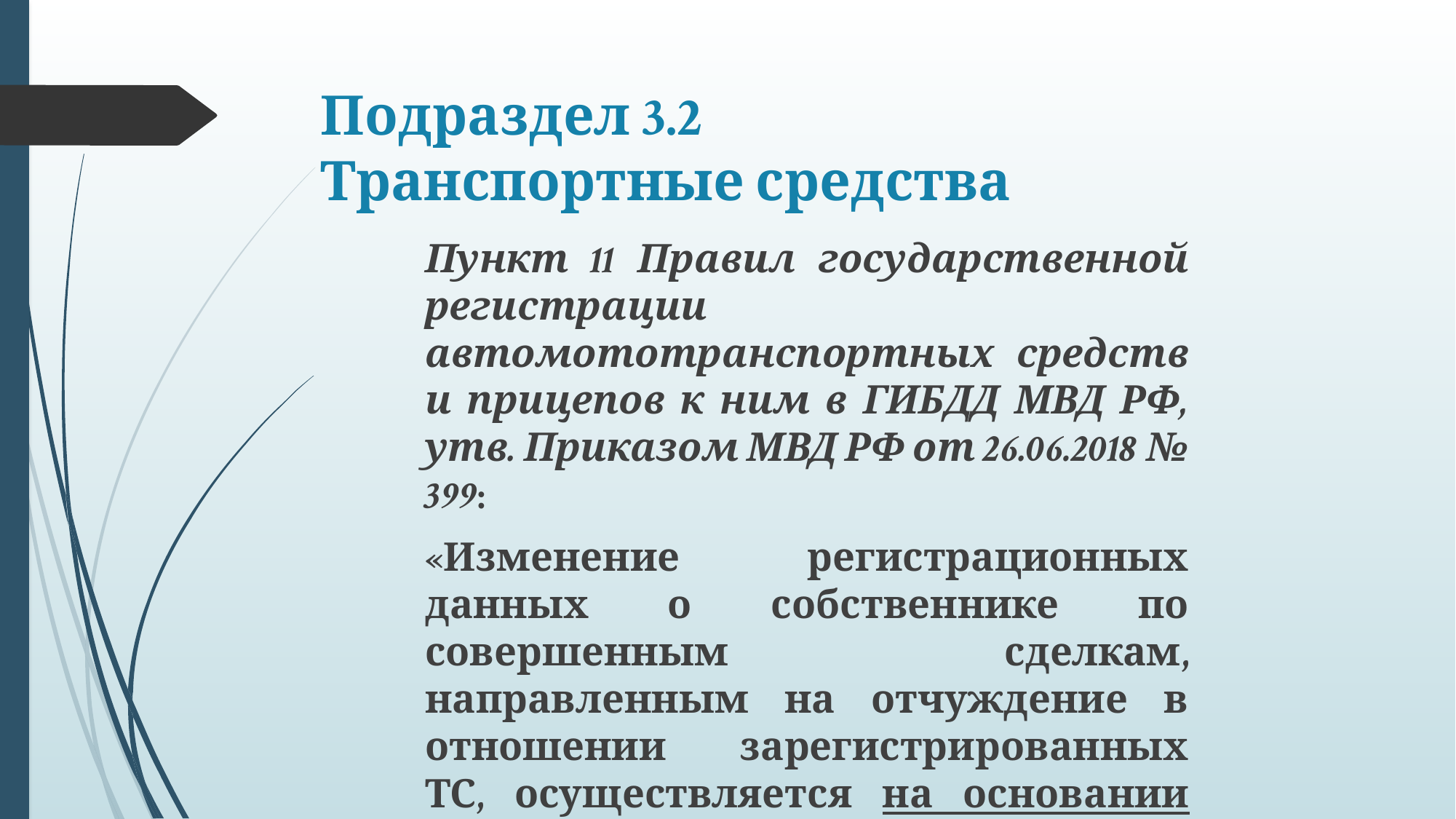

# Подраздел 3.2 Транспортные средства
Пункт 11 Правил государственной регистрации автомототранспортных средств и прицепов к ним в ГИБДД МВД РФ, утв. Приказом МВД РФ от 26.06.2018 № 399:
«Изменение регистрационных данных о собственнике по совершенным сделкам, направленным на отчуждение в отношении зарегистрированных ТС, осуществляется на основании заявления нового собственника»